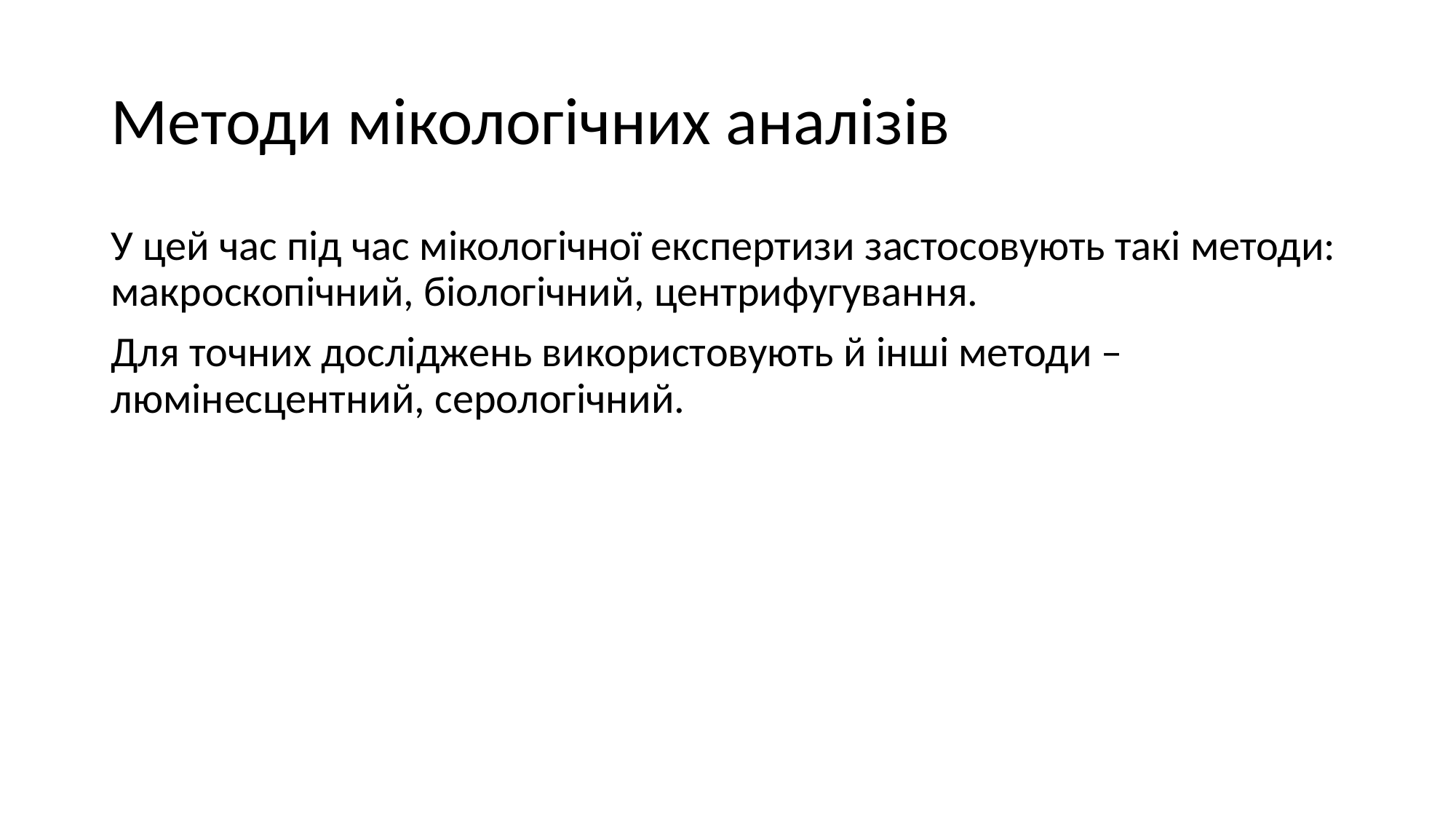

# Методи мікологічних аналізів
У цей час під час мікологічної експертизи застосовують такі методи: макроскопічний, біологічний, центрифугування.
Для точних досліджень використовують й інші методи – люмінесцентний, серологічний.